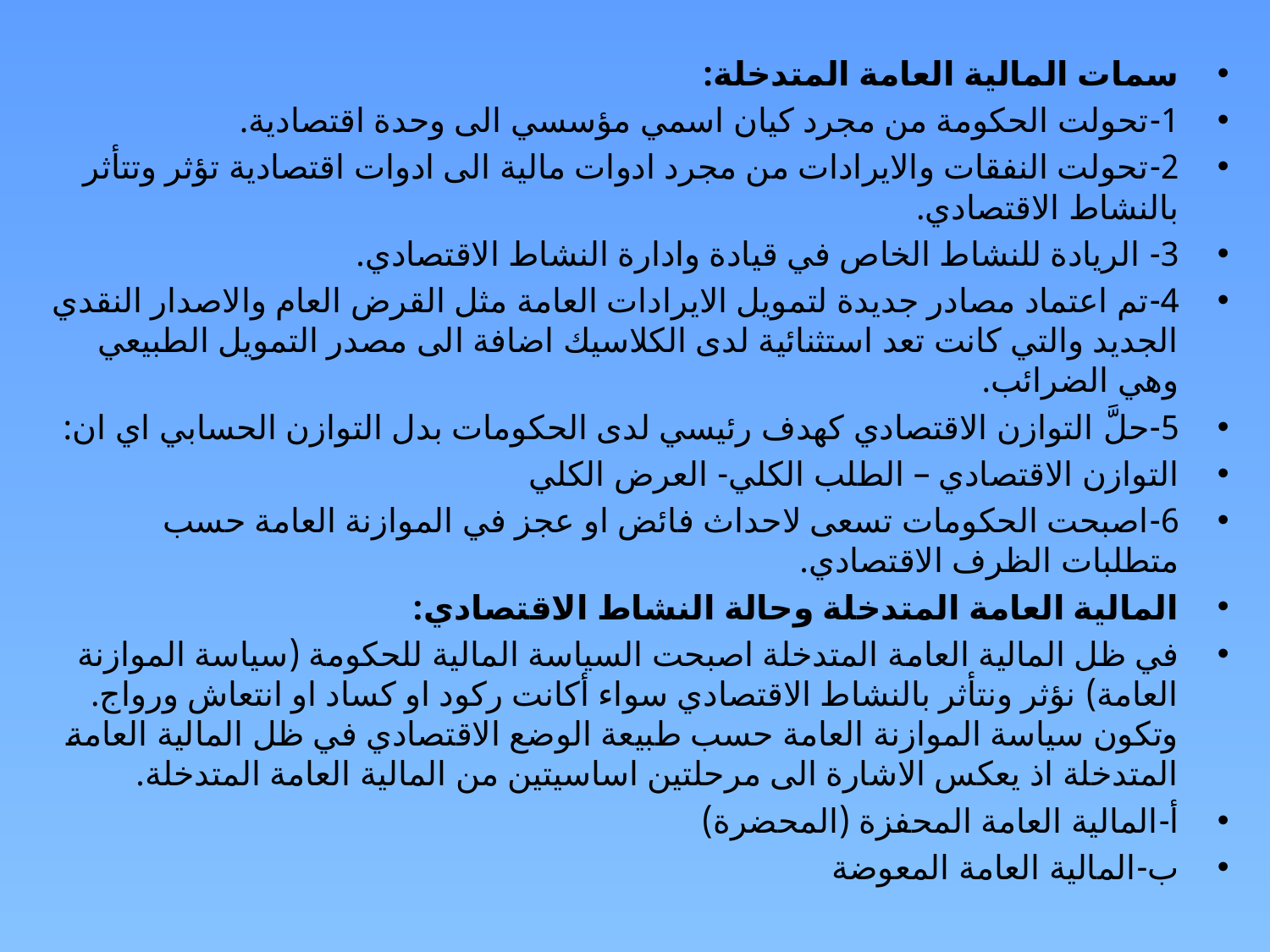

سمات المالية العامة المتدخلة:
1-تحولت الحكومة من مجرد كيان اسمي مؤسسي الى وحدة اقتصادية.
2-تحولت النفقات والايرادات من مجرد ادوات مالية الى ادوات اقتصادية تؤثر وتتأثر بالنشاط الاقتصادي.
3- الريادة للنشاط الخاص في قيادة وادارة النشاط الاقتصادي.
4-تم اعتماد مصادر جديدة لتمويل الايرادات العامة مثل القرض العام والاصدار النقدي الجديد والتي كانت تعد استثنائية لدى الكلاسيك اضافة الى مصدر التمويل الطبيعي وهي الضرائب.
5-حلَّ التوازن الاقتصادي كهدف رئيسي لدى الحكومات بدل التوازن الحسابي اي ان:
التوازن الاقتصادي – الطلب الكلي- العرض الكلي
6-اصبحت الحكومات تسعى لاحداث فائض او عجز في الموازنة العامة حسب متطلبات الظرف الاقتصادي.
المالية العامة المتدخلة وحالة النشاط الاقتصادي:
في ظل المالية العامة المتدخلة اصبحت السياسة المالية للحكومة (سياسة الموازنة العامة) نؤثر ونتأثر بالنشاط الاقتصادي سواء أكانت ركود او كساد او انتعاش ورواج. وتكون سياسة الموازنة العامة حسب طبيعة الوضع الاقتصادي في ظل المالية العامة المتدخلة اذ يعكس الاشارة الى مرحلتين اساسيتين من المالية العامة المتدخلة.
أ-المالية العامة المحفزة (المحضرة)
ب-المالية العامة المعوضة